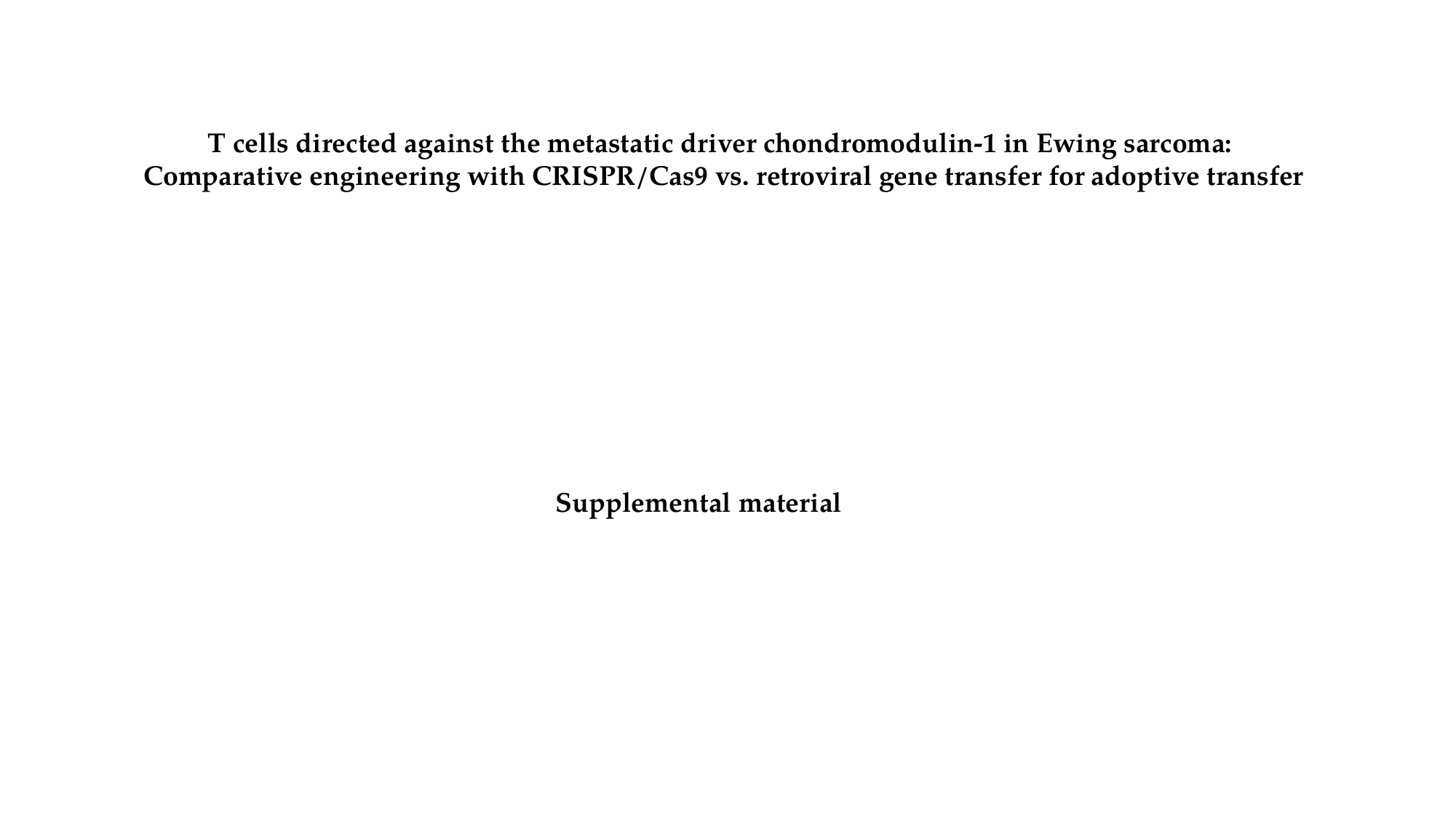

T cells directed against the metastatic driver chondromodulin-1 in Ewing sarcoma:
 Comparative engineering with CRISPR/Cas9 vs. retroviral gene transfer for adoptive transfer
Supplemental material